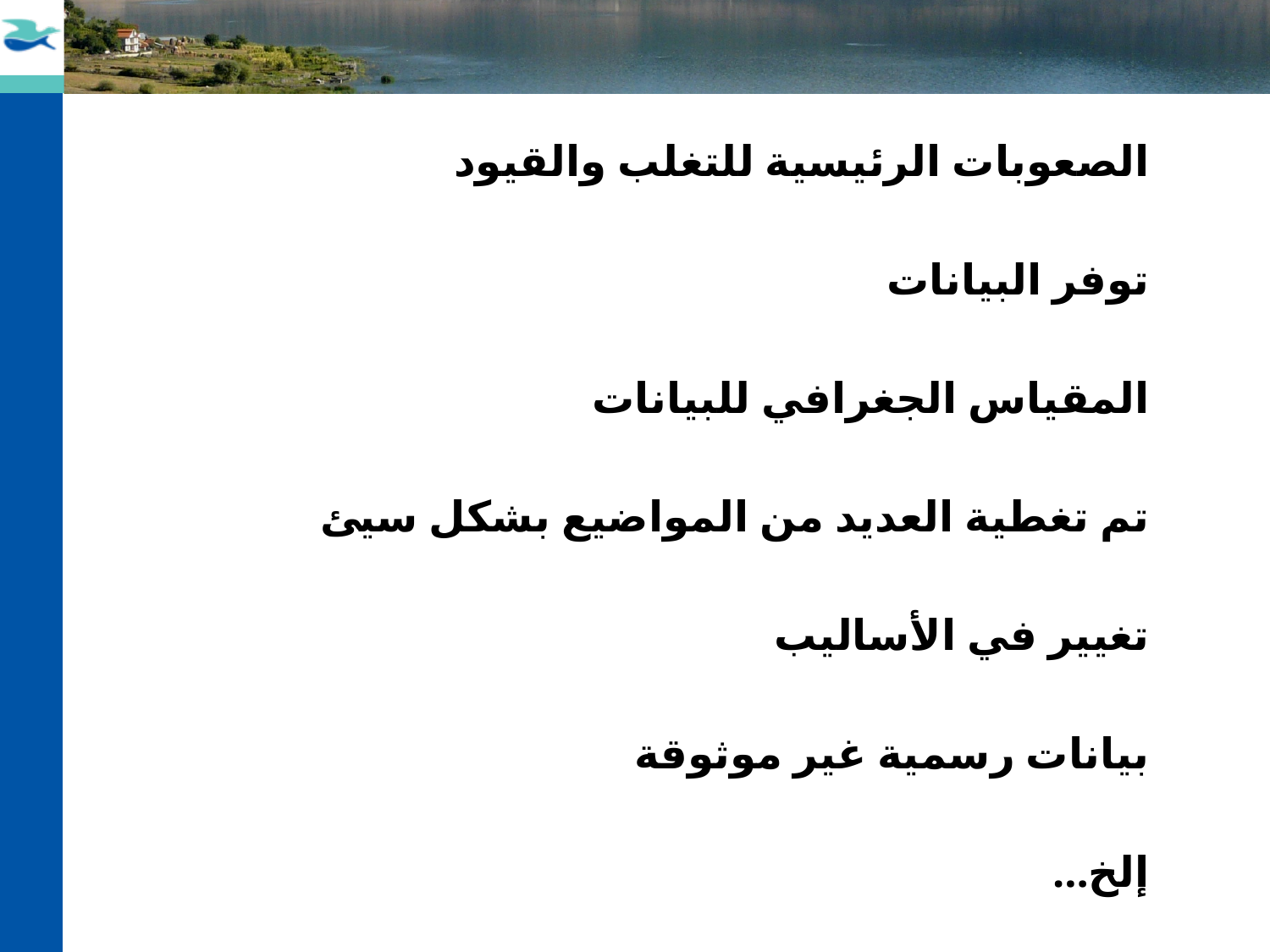

الصعوبات الرئيسية للتغلب والقيود

توفر البيانات

المقياس الجغرافي للبيانات

تم تغطية العديد من المواضيع بشكل سيئ

تغيير في الأساليب

بيانات رسمية غير موثوقة

إلخ…